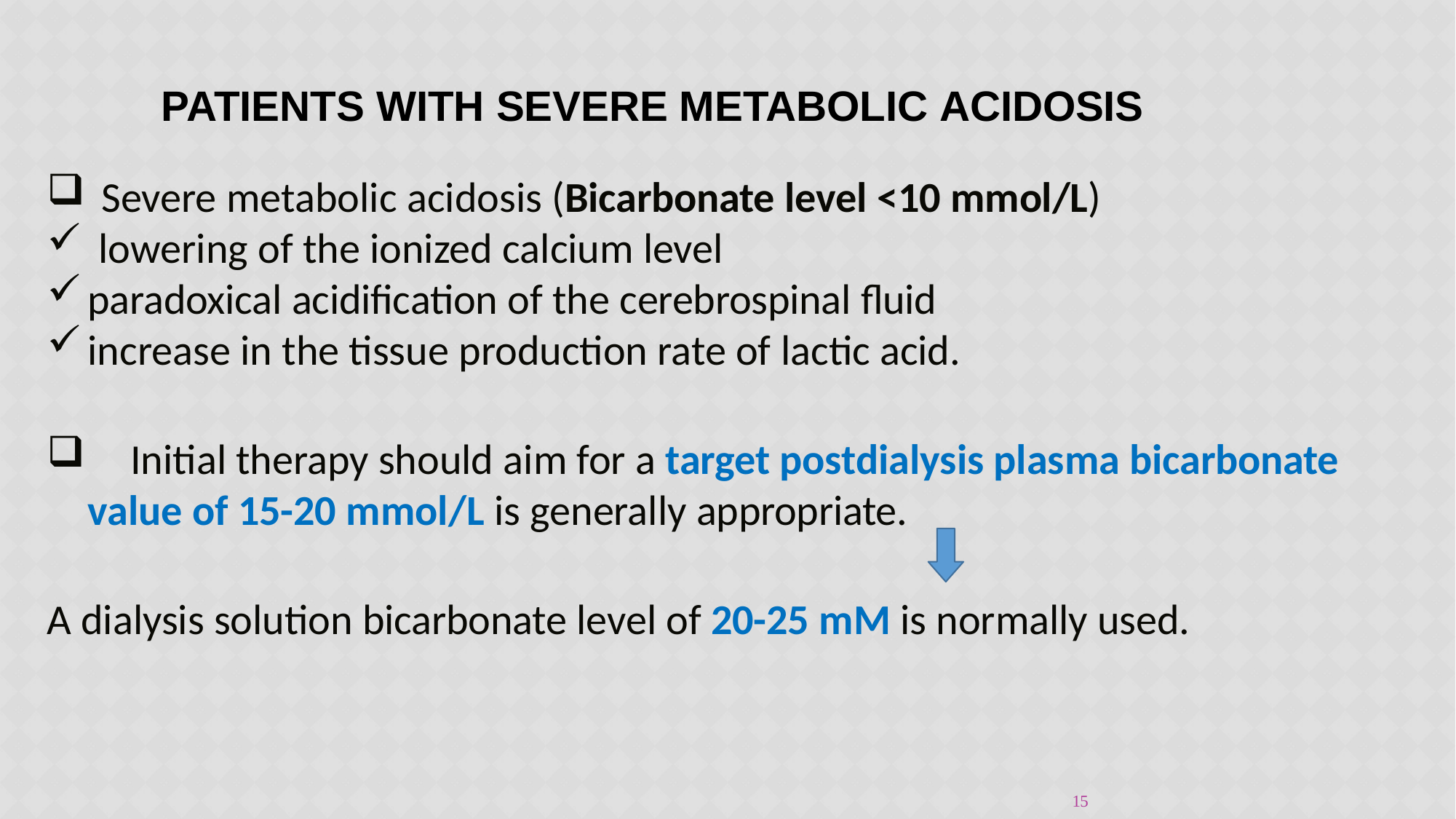

# Patients with severe metabolic acidosis
Severe metabolic acidosis (Bicarbonate level <10 mmol/L)
lowering of the ionized calcium level
paradoxical acidification of the cerebrospinal fluid
increase in the tissue production rate of lactic acid.
	Initial therapy should aim for a target postdialysis plasma bicarbonate value of 15-20 mmol/L is generally appropriate.
A dialysis solution bicarbonate level of 20-25 mM is normally used.

15